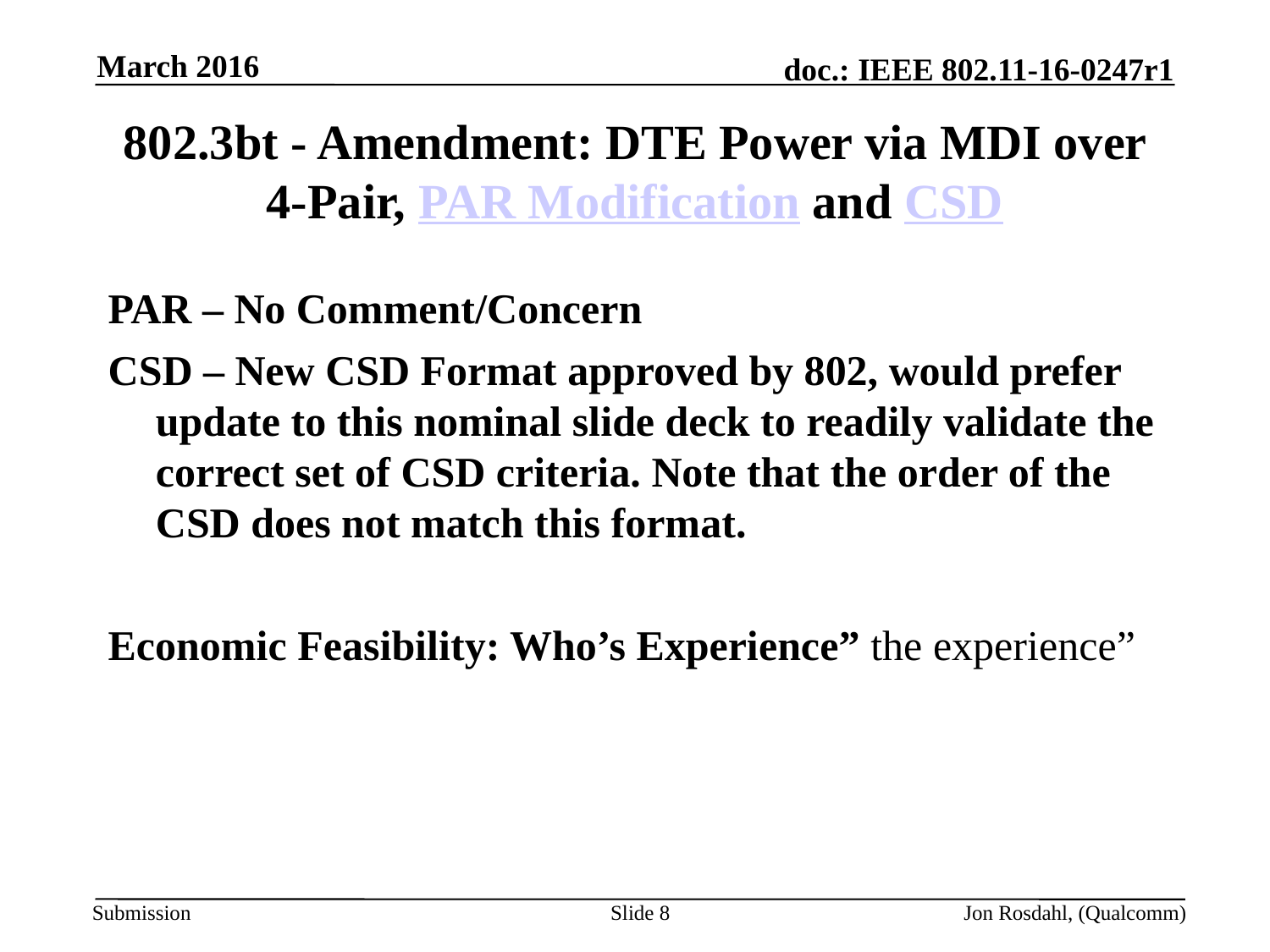

March 2016
# 802.3bt - Amendment: DTE Power via MDI over 4-Pair, PAR Modification and CSD
PAR – No Comment/Concern
CSD – New CSD Format approved by 802, would prefer update to this nominal slide deck to readily validate the correct set of CSD criteria. Note that the order of the CSD does not match this format.

Economic Feasibility: Who’s Experience” the experience”
Slide 8
Jon Rosdahl, (Qualcomm)